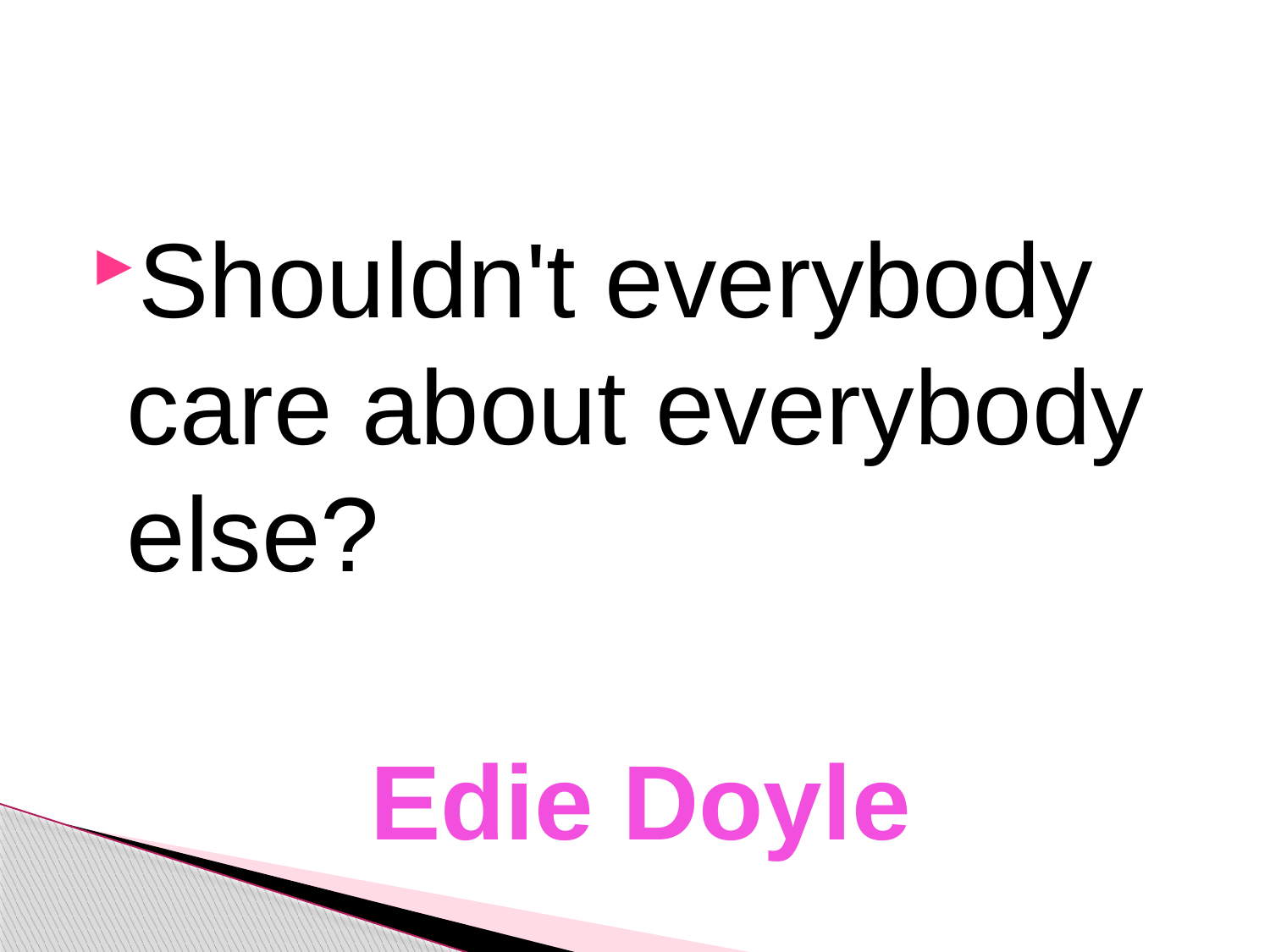

#
Shouldn't everybody care about everybody else?

Edie Doyle